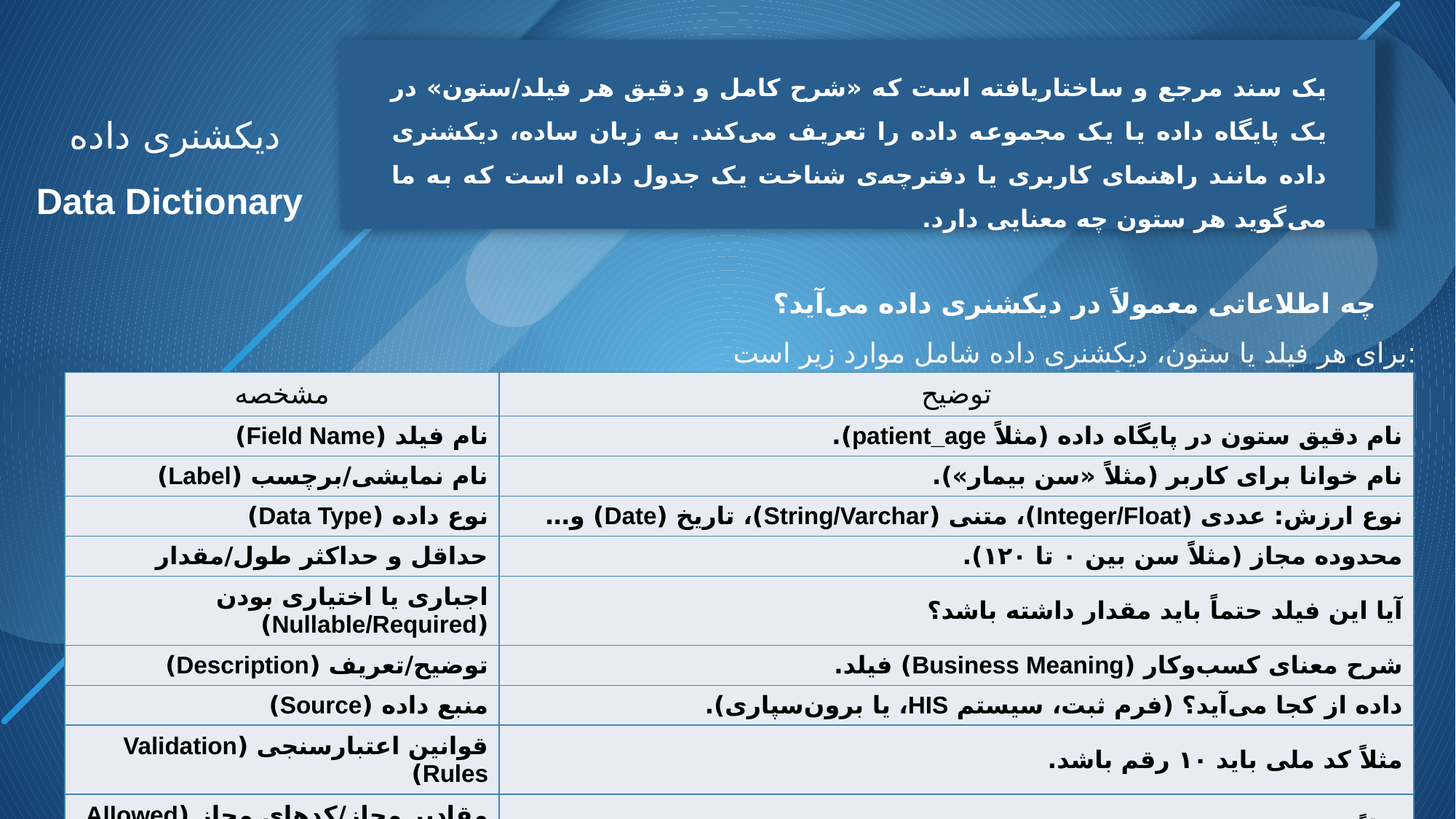

یک سند مرجع و ساختاریافته است که «شرح کامل و دقیق هر فیلد/ستون» در یک پایگاه داده یا یک مجموعه داده را تعریف می‌کند. به زبان ساده، دیکشنری داده مانند راهنمای کاربری یا دفترچه‌ی شناخت یک جدول داده است که به ما می‌گوید هر ستون چه معنایی دارد.
دیکشنری داده
Data Dictionary
چه اطلاعاتی معمولاً در دیکشنری داده می‌آید؟
برای هر فیلد یا ستون، دیکشنری داده شامل موارد زیر است:

| مشخصه | توضیح |
| --- | --- |
| نام فیلد (Field Name) | نام دقیق ستون در پایگاه داده (مثلاً patient\_age). |
| نام نمایشی/برچسب (Label) | نام خوانا برای کاربر (مثلاً «سن بیمار»). |
| نوع داده (Data Type) | نوع ارزش: عددی (Integer/Float)، متنی (String/Varchar)، تاریخ (Date) و… |
| حداقل و حداکثر طول/مقدار | محدوده مجاز (مثلاً سن بین ۰ تا ۱۲۰). |
| اجباری یا اختیاری بودن (Nullable/Required) | آیا این فیلد حتماً باید مقدار داشته باشد؟ |
| توضیح/تعریف (Description) | شرح معنای کسب‌وکار (Business Meaning) فیلد. |
| منبع داده (Source) | داده از کجا می‌آید؟ (فرم ثبت، سیستم HIS، یا برون‌سپاری). |
| قوانین اعتبارسنجی (Validation Rules) | مثلاً کد ملی باید ۱۰ رقم باشد. |
| مقادیر مجاز/کدهای مجاز (Allowed Values) | مثلاً جنسیت: M=مرد، F=زن. |